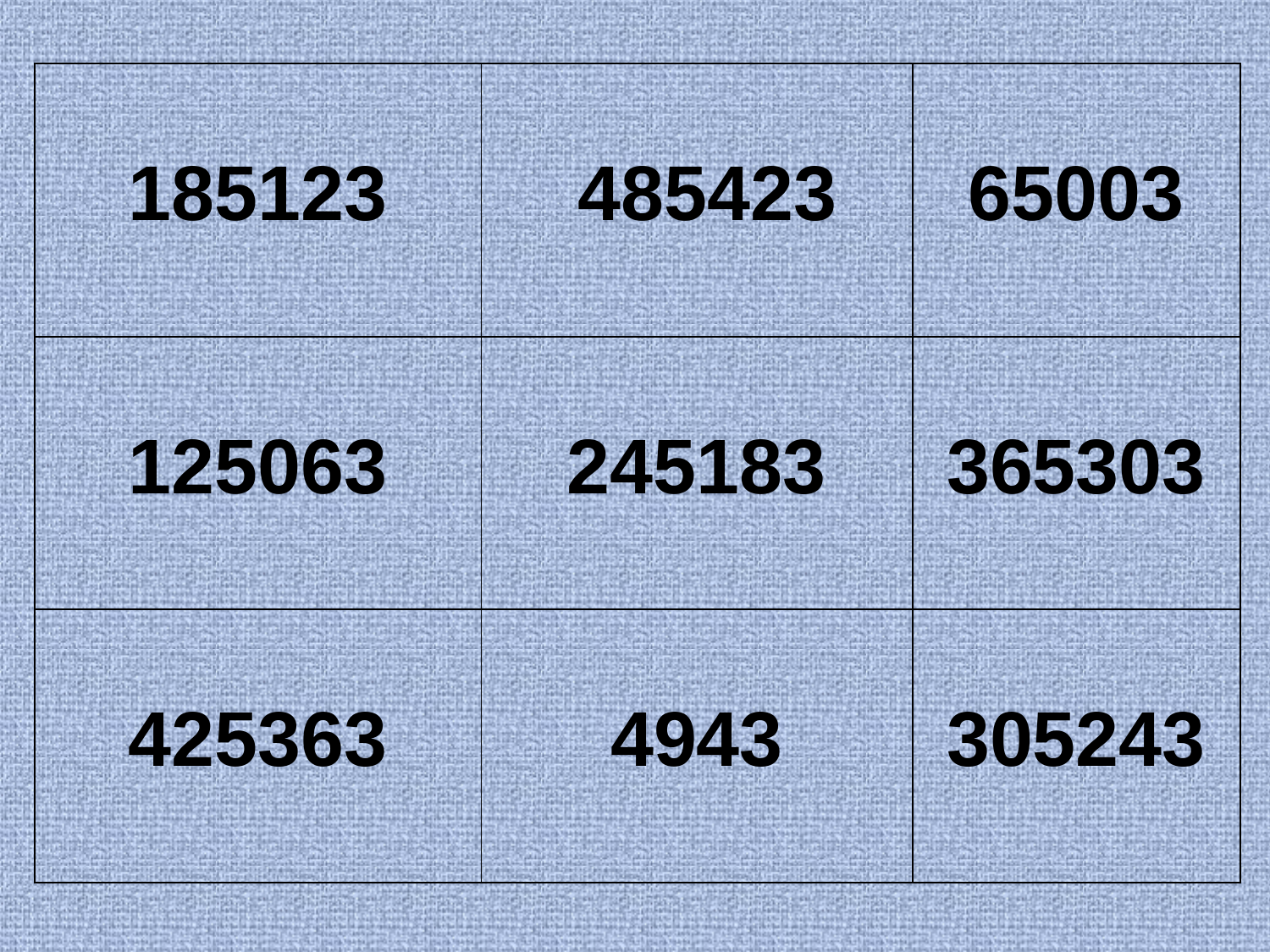

| 185123 | 485423 | 65003 |
| --- | --- | --- |
| 125063 | 245183 | 365303 |
| 425363 | 4943 | 305243 |